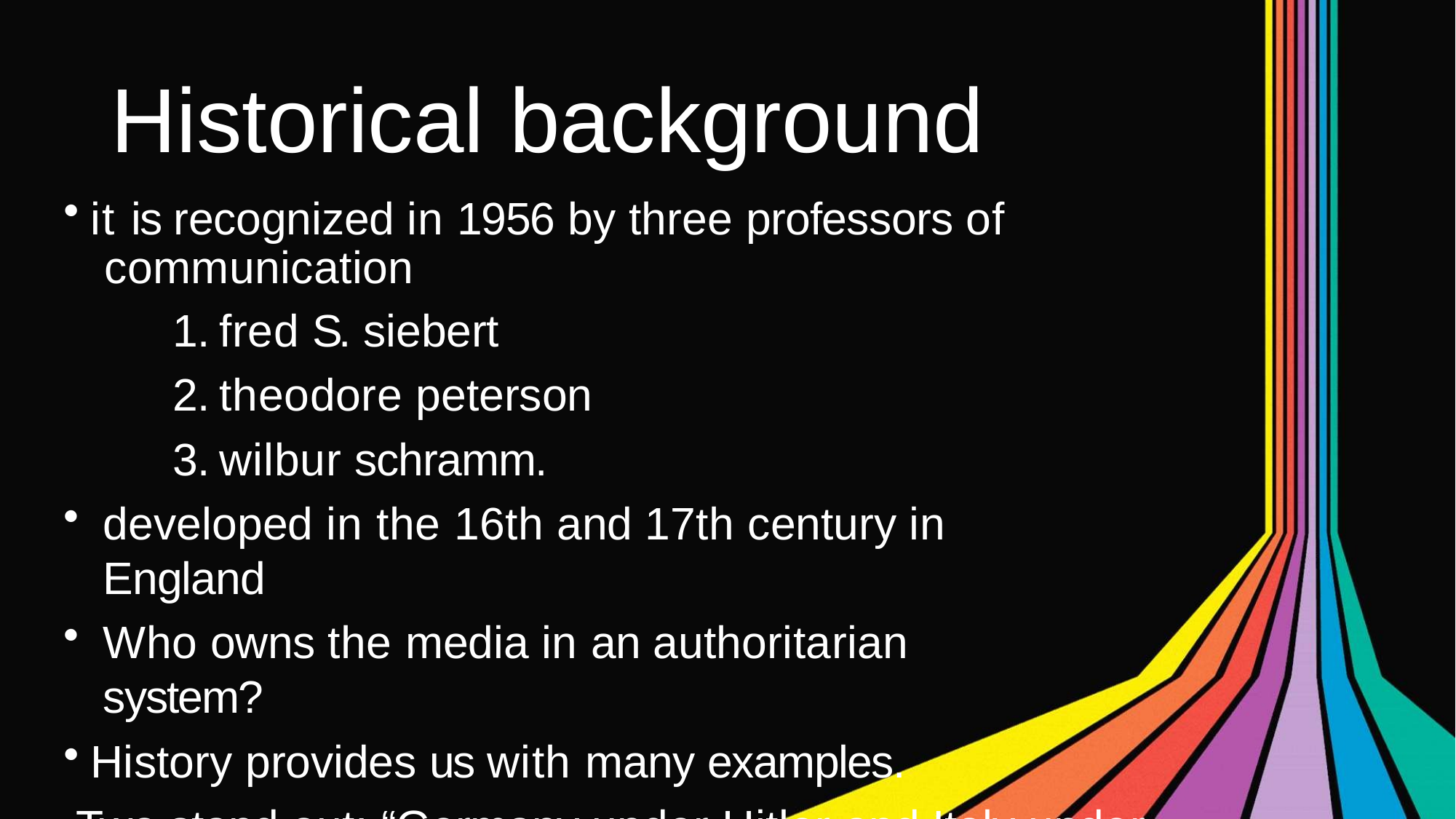

# Historical background
it is recognized in 1956 by three professors of  communication
fred S. siebert
theodore peterson
wilbur schramm.
developed in the 16th and 17th century in England
Who owns the media in an authoritarian system?
History provides us with many examples.
Two stand out: “Germany under Hitler and Italy under  Mussolini”